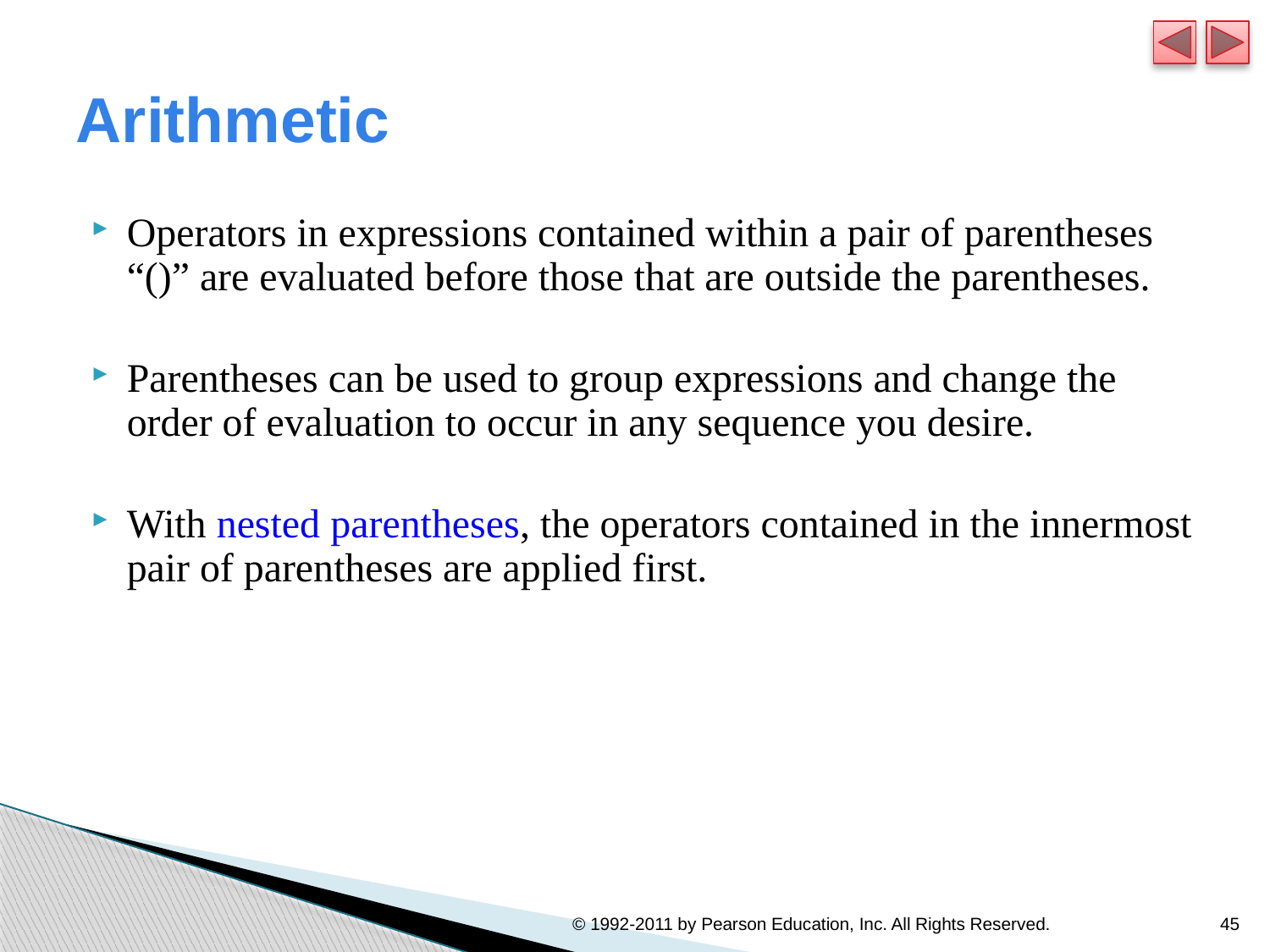

# Arithmetic
Operators in expressions contained within a pair of parentheses “()” are evaluated before those that are outside the parentheses.

Parentheses can be used to group expressions and change the order of evaluation to occur in any sequence you desire.

With nested parentheses, the operators contained in the innermost pair of parentheses are applied first.

© 1992-2011 by Pearson Education, Inc. All Rights Reserved.
45